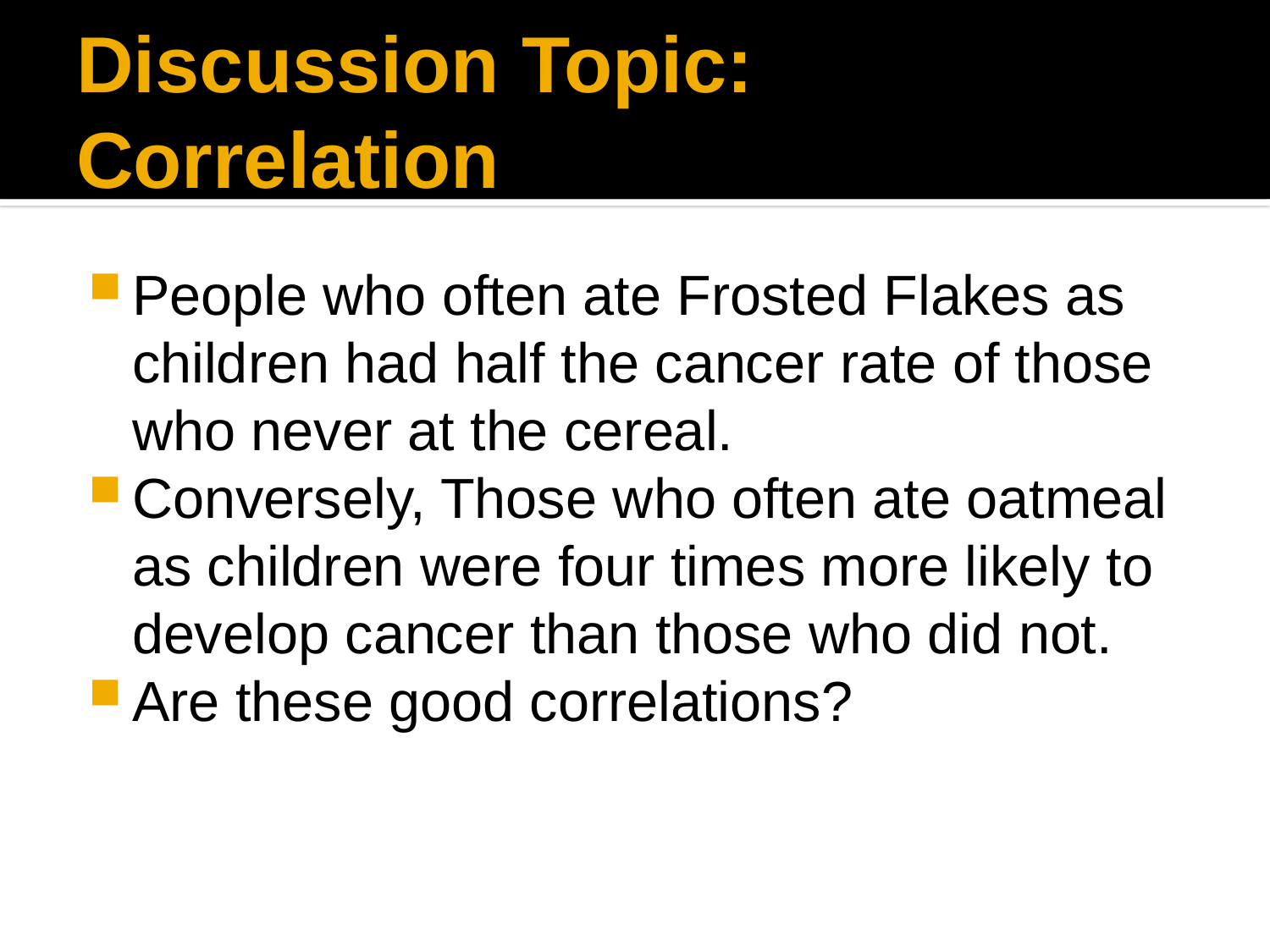

# Discussion Topic:  Correlation
People who often ate Frosted Flakes as children had half the cancer rate of those who never at the cereal.
Conversely, Those who often ate oatmeal as children were four times more likely to develop cancer than those who did not.
Are these good correlations?